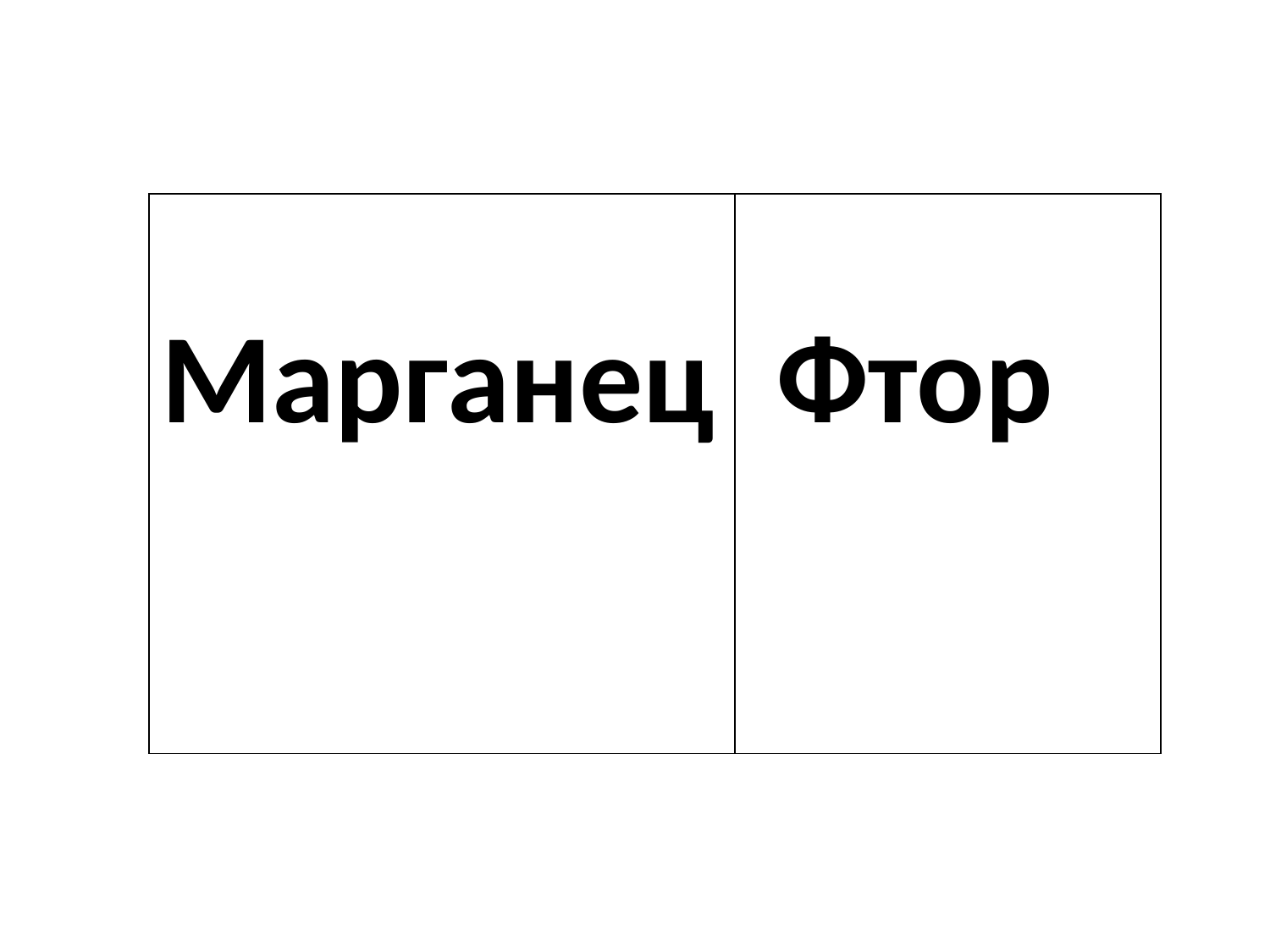

| Марганец | Фтор |
| --- | --- |